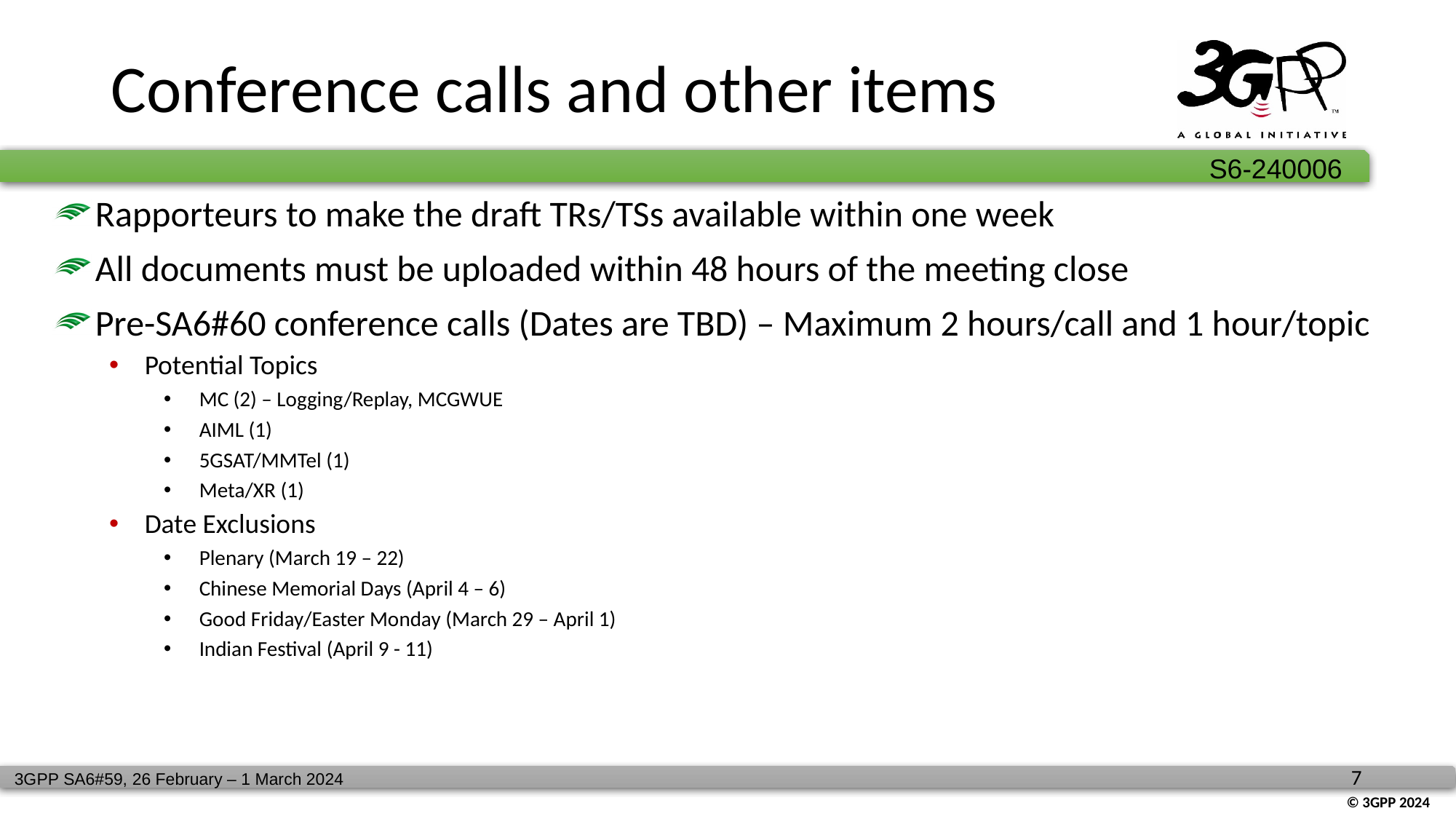

# Conference calls and other items
Rapporteurs to make the draft TRs/TSs available within one week
All documents must be uploaded within 48 hours of the meeting close
Pre-SA6#60 conference calls (Dates are TBD) – Maximum 2 hours/call and 1 hour/topic
Potential Topics
MC (2) – Logging/Replay, MCGWUE
AIML (1)
5GSAT/MMTel (1)
Meta/XR (1)
Date Exclusions
Plenary (March 19 – 22)
Chinese Memorial Days (April 4 – 6)
Good Friday/Easter Monday (March 29 – April 1)
Indian Festival (April 9 - 11)